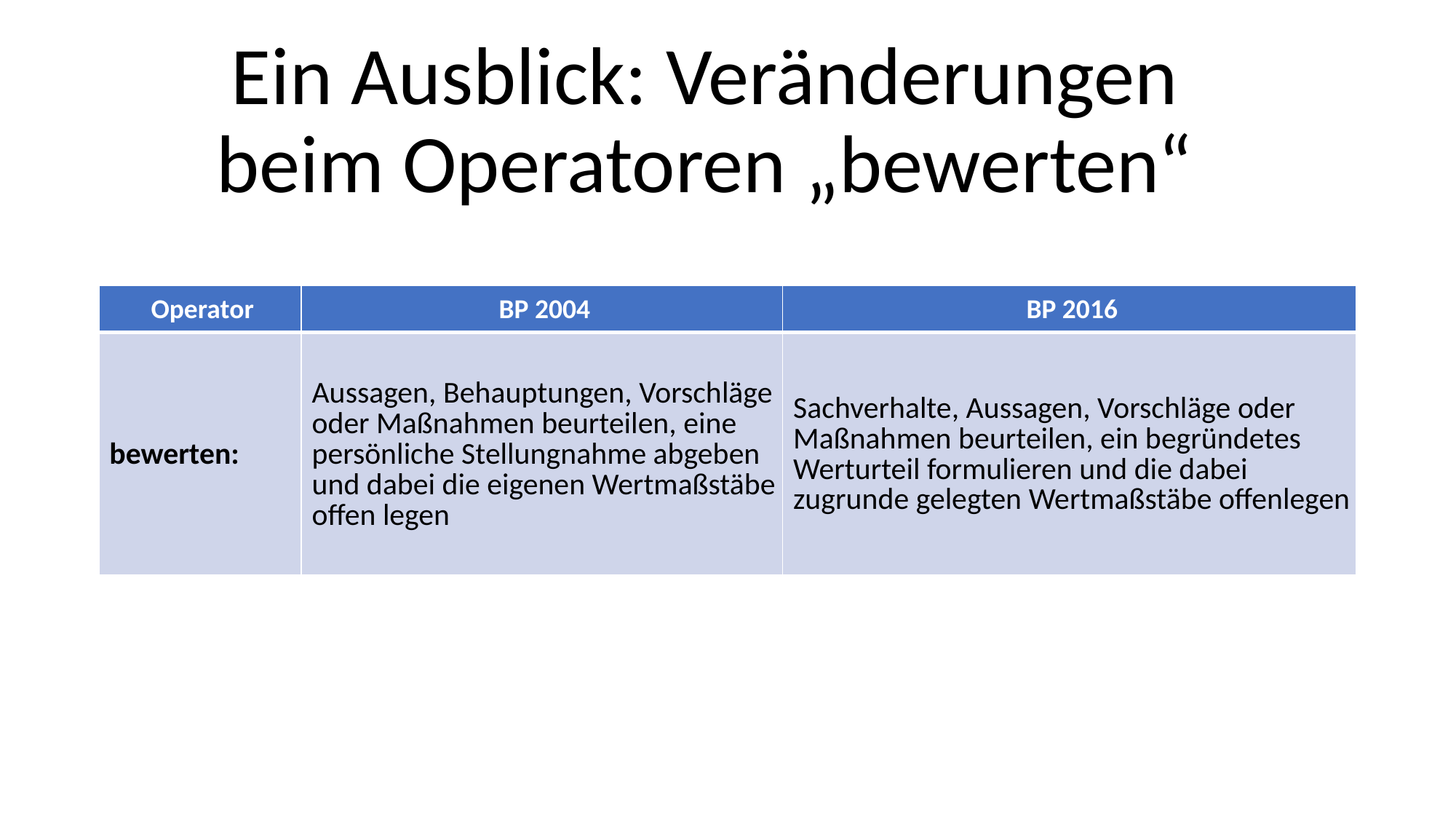

# Ein Ausblick: Veränderungen beim Operatoren „bewerten“
| Operator | BP 2004 | BP 2016 |
| --- | --- | --- |
| bewerten: | Aussagen, Behauptungen, Vorschläge oder Maßnahmen beurteilen, eine persönliche Stellungnahme abgeben und dabei die eigenen Wertmaßstäbe offen legen | Sachverhalte, Aussagen, Vorschläge oder Maßnahmen beurteilen, ein begründetes Werturteil formulieren und die dabei zugrunde gelegten Wertmaßstäbe offenlegen |